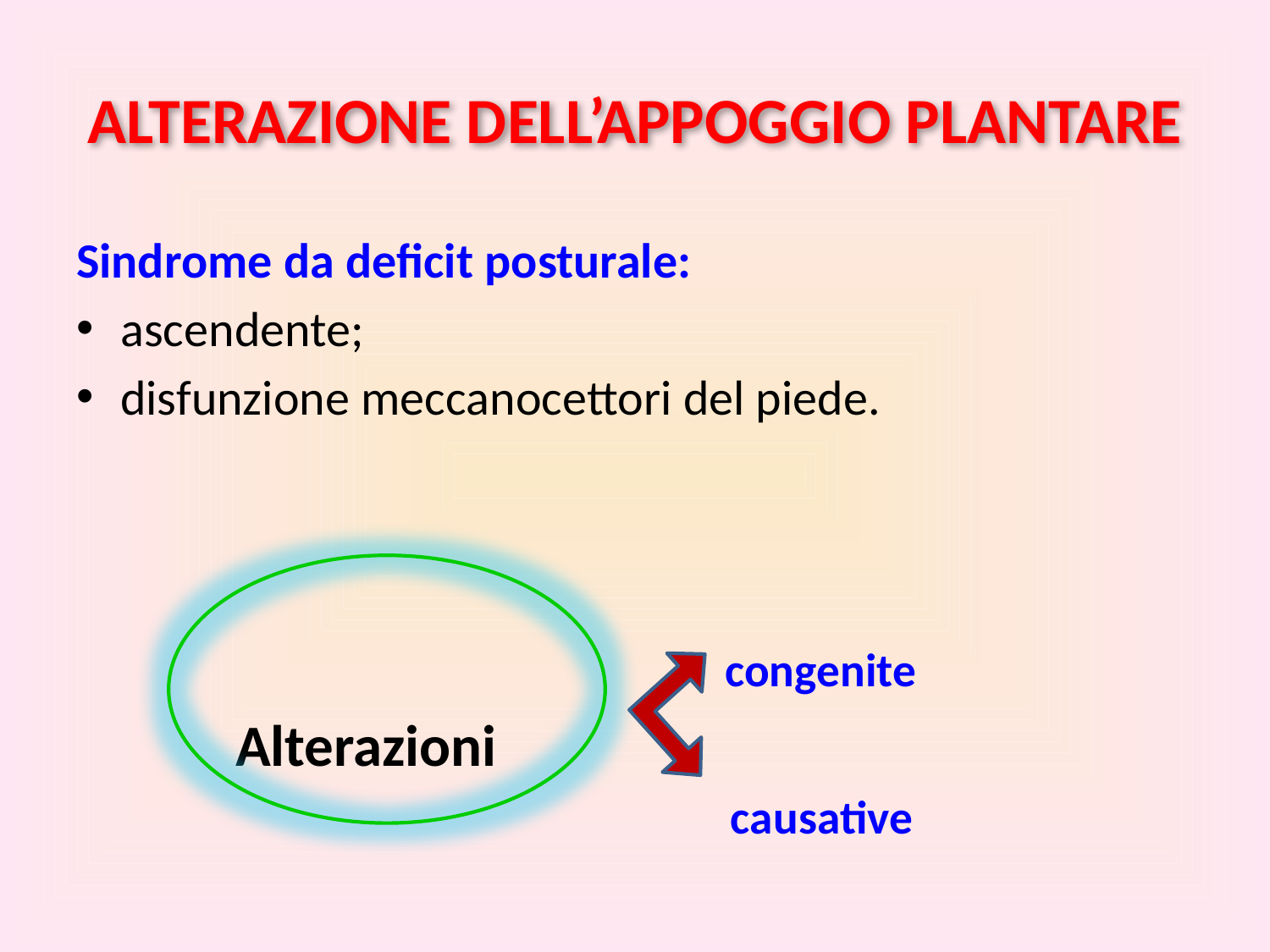

# ALTERAZIONE DELL’APPOGGIO PLANTARE
Sindrome da deficit posturale:
ascendente;
disfunzione meccanocettori del piede.

                                             congenite
                   Alterazioni
                                             causative